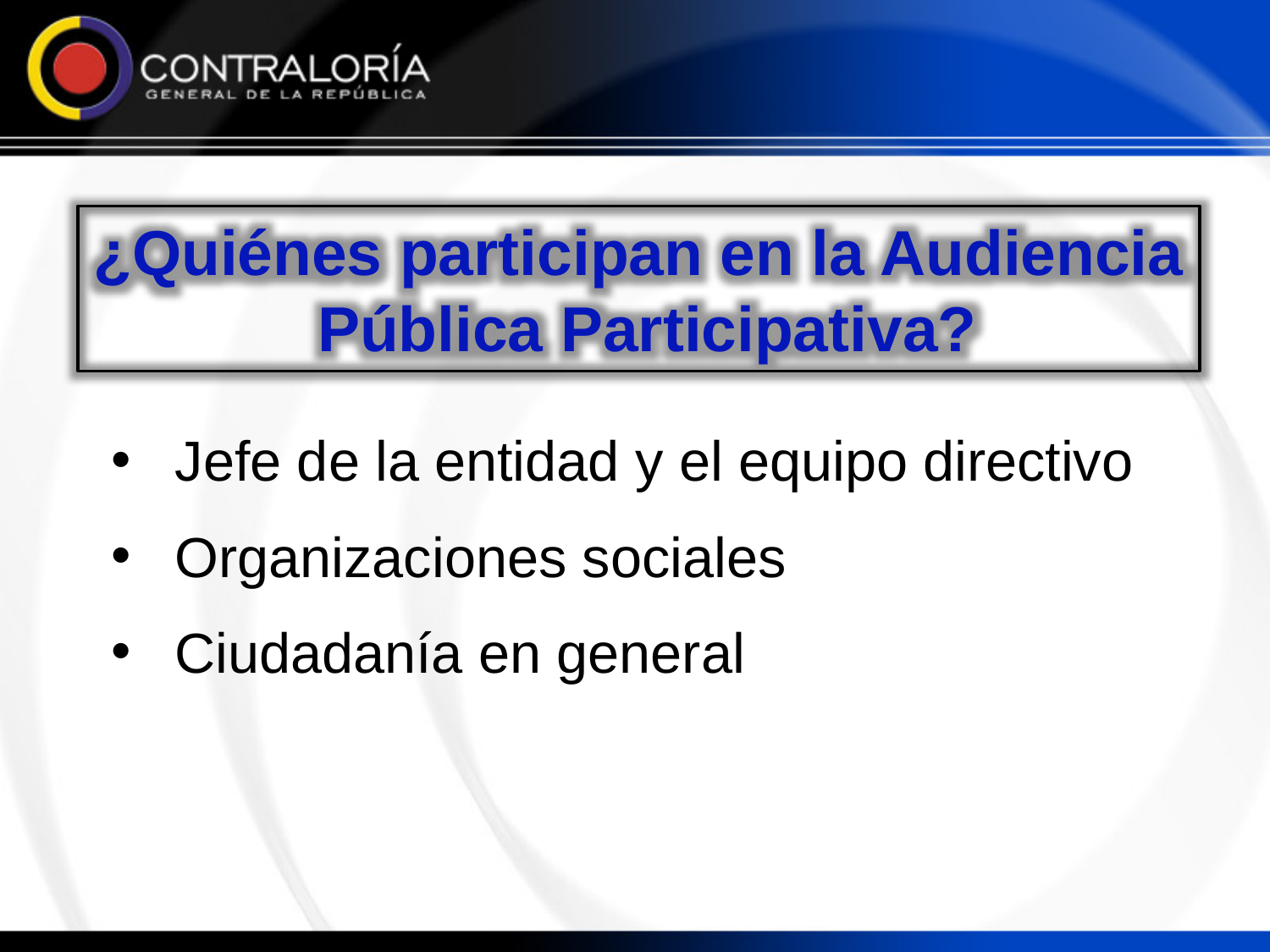

¿Quiénes participan en la Audiencia  Pública Participativa?
Jefe de la entidad y el equipo directivo
Organizaciones sociales
Ciudadanía en general